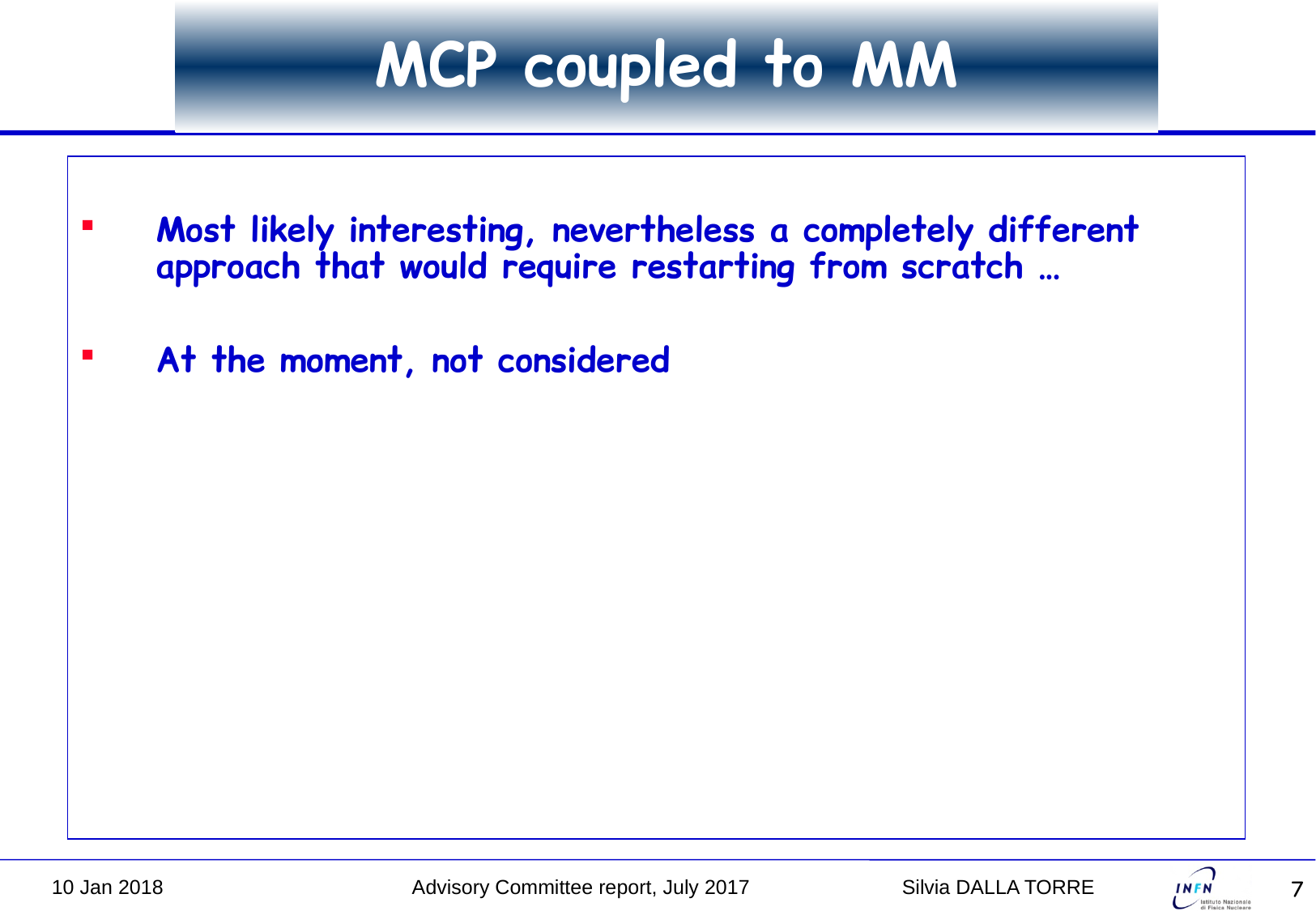

# MCP coupled to MM

Most likely interesting, nevertheless a completely different approach that would require restarting from scratch …

At the moment, not considered
10 Jan 2018                                            Advisory Committee report, July 2017		Silvia DALLA TORRE